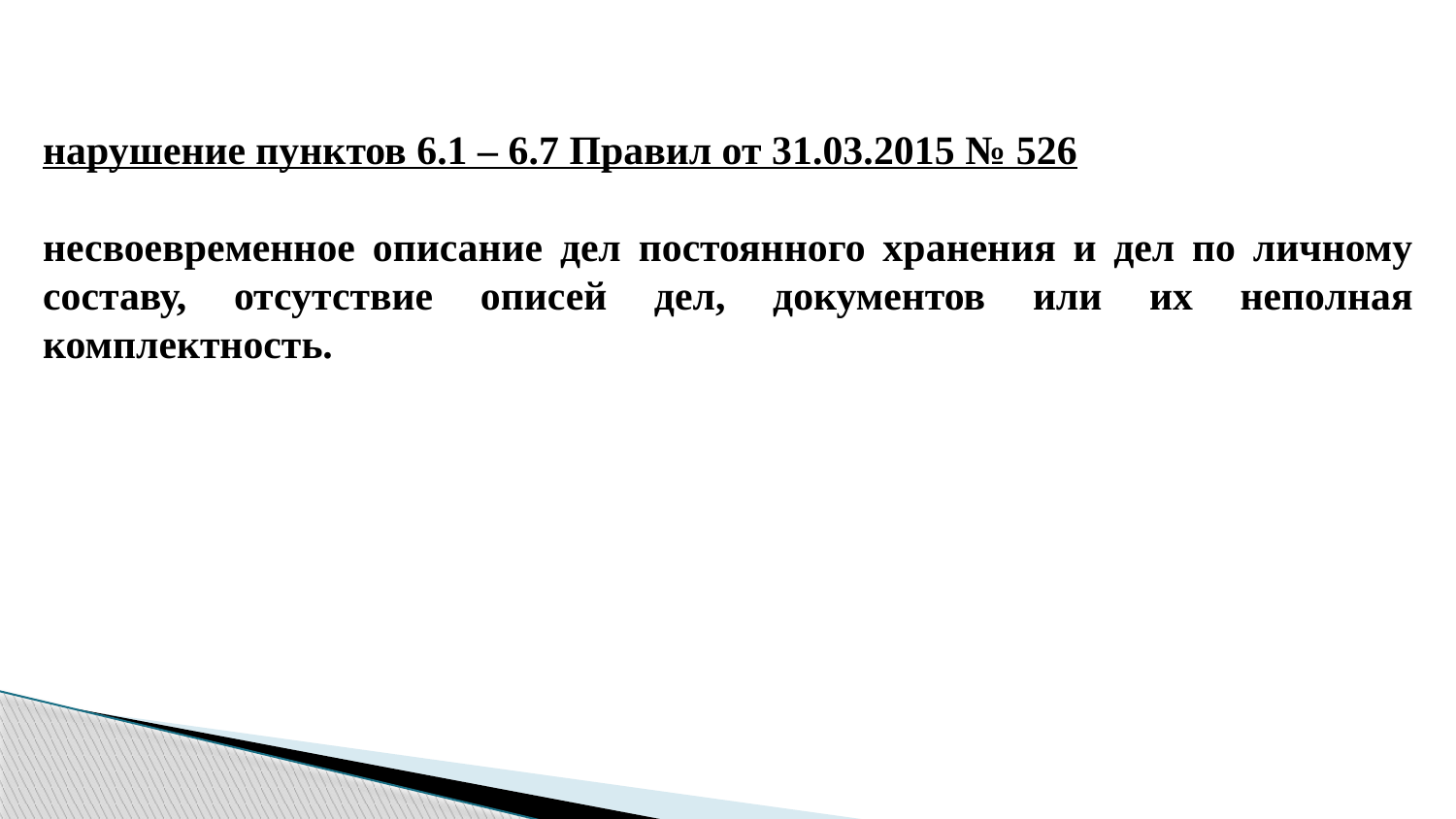

нарушение пунктов 6.1 – 6.7 Правил от 31.03.2015 № 526

несвоевременное описание дел постоянного хранения и дел по личному составу, отсутствие описей дел, документов или их неполная комплектность.